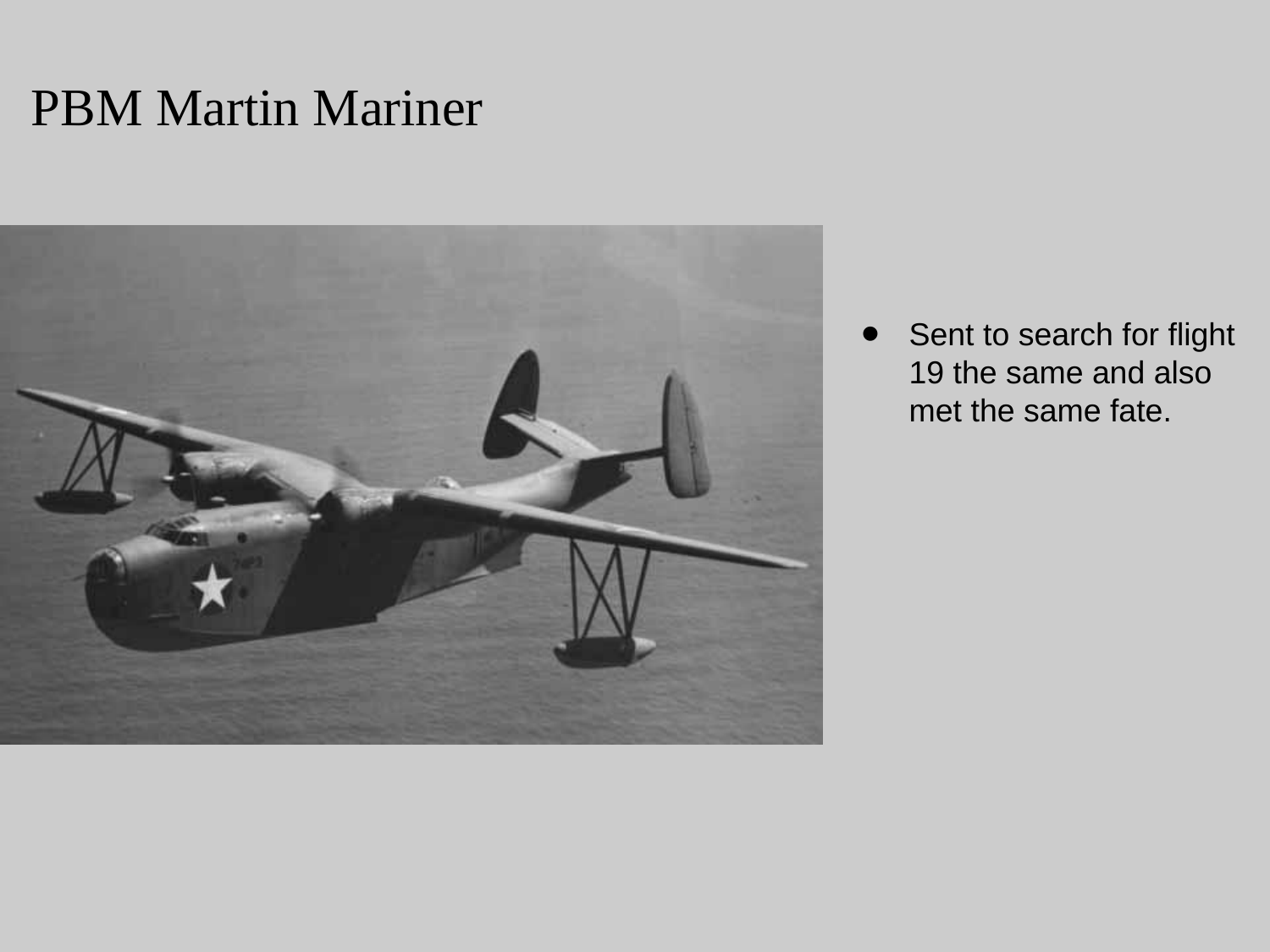

PBM Martin Mariner

Sent to search for flight 19 the same and also met the same fate.